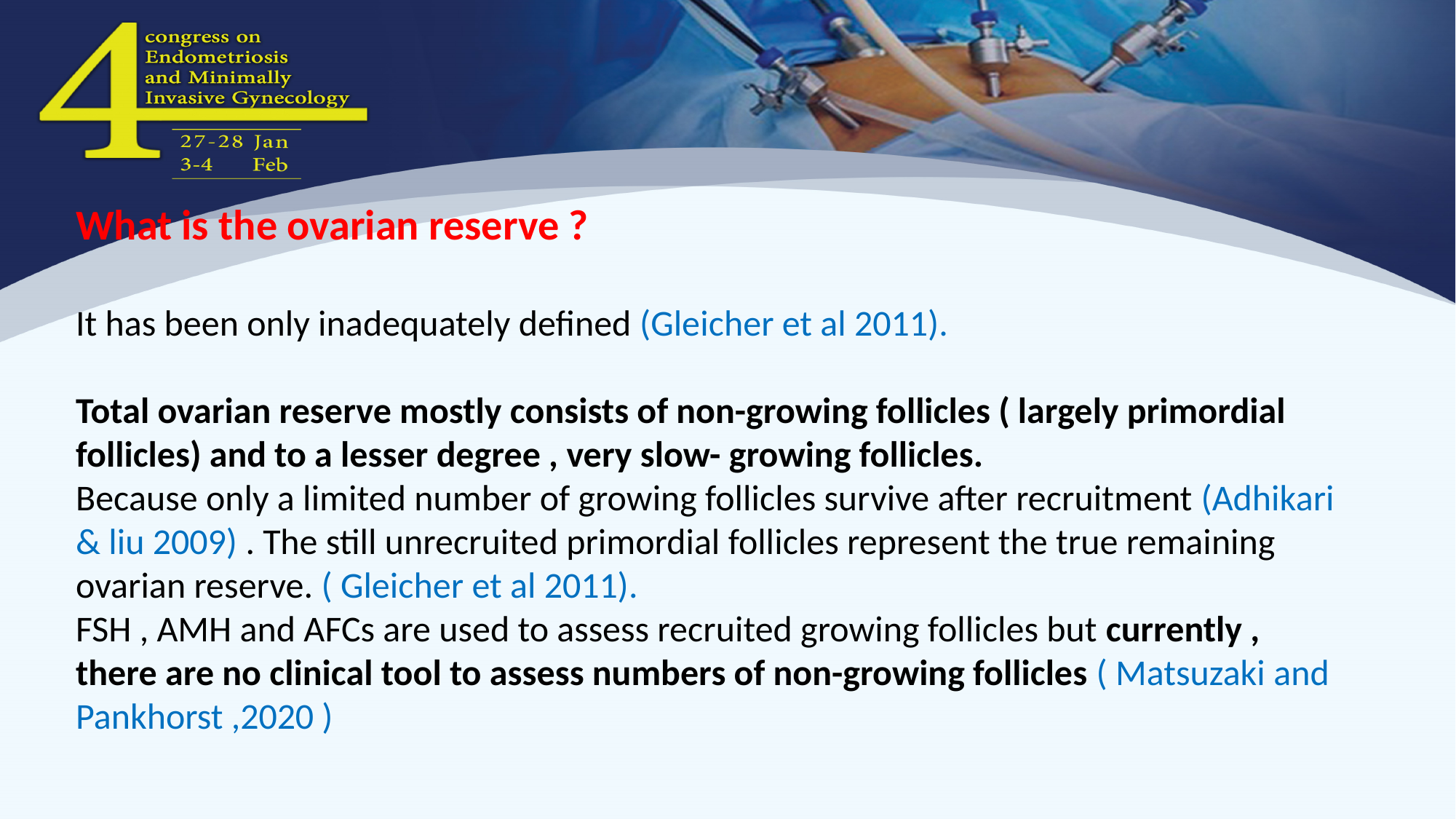

What is the ovarian reserve ?

It has been only inadequately defined (Gleicher et al 2011).

Total ovarian reserve mostly consists of non-growing follicles ( largely primordial follicles) and to a lesser degree , very slow- growing follicles.
Because only a limited number of growing follicles survive after recruitment (Adhikari & liu 2009) . The still unrecruited primordial follicles represent the true remaining ovarian reserve. ( Gleicher et al 2011).
FSH , AMH and AFCs are used to assess recruited growing follicles but currently , there are no clinical tool to assess numbers of non-growing follicles ( Matsuzaki and  Pankhorst ,2020 )